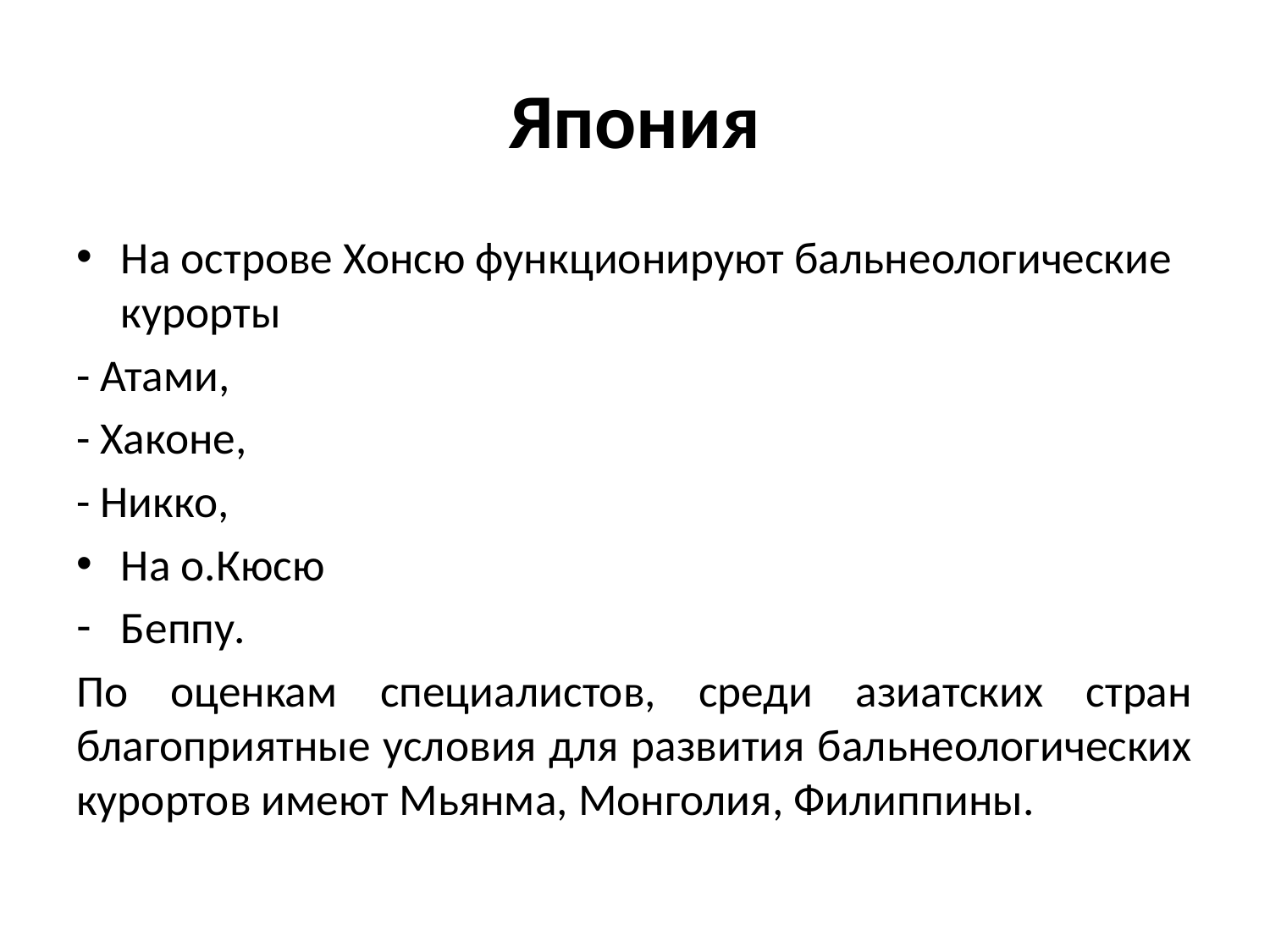

# Япония
На острове Хонсю функционируют бальнеологические курорты
- Атами,
- Хаконе,
- Никко,
На о.Кюсю
Беппу.
По оценкам специалистов, среди азиатских стран благоприятные условия для развития бальнеологических курортов имеют Мьянма, Монголия, Филиппины.